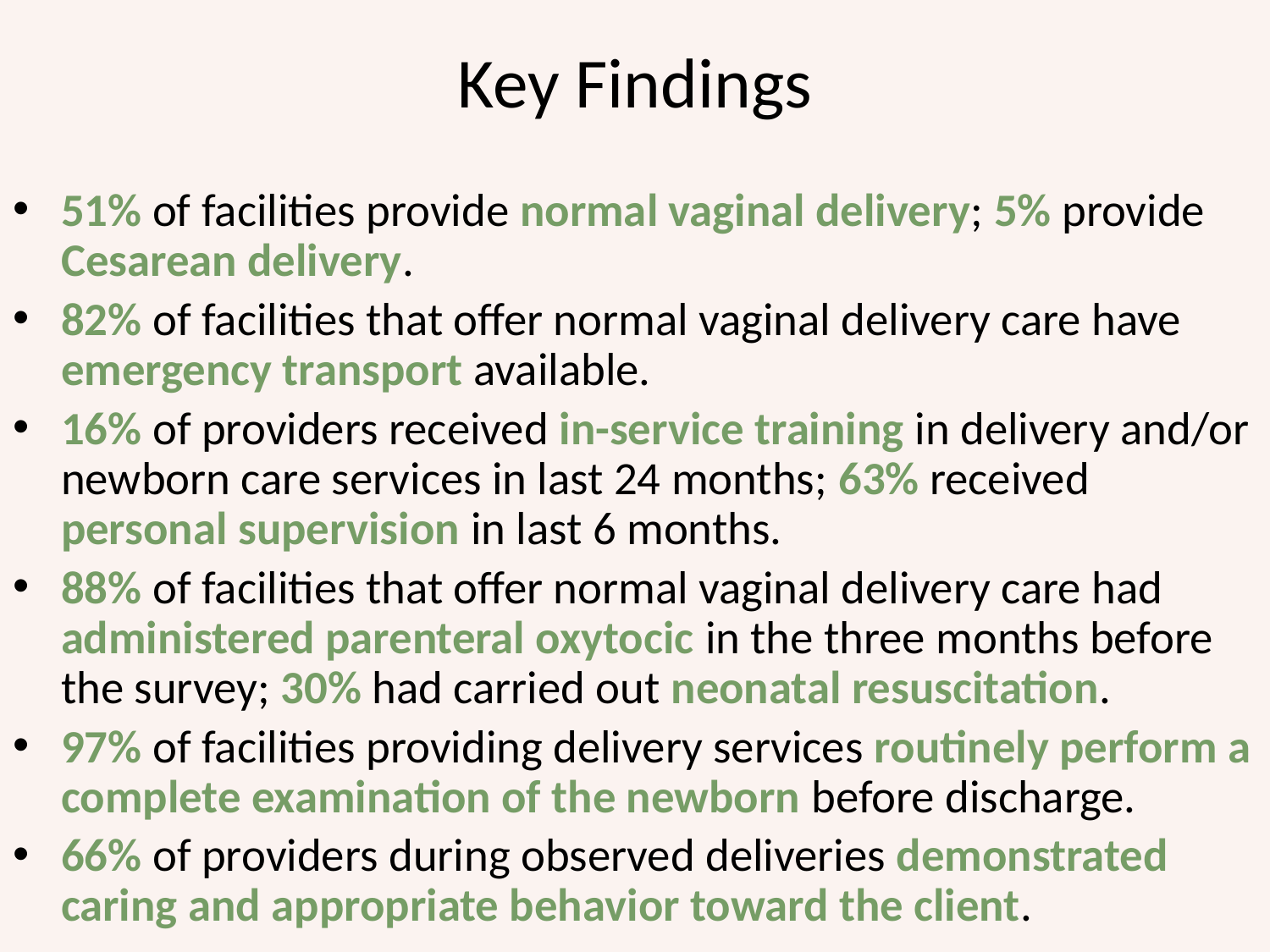

# Key Findings
51% of facilities provide normal vaginal delivery; 5% provide Cesarean delivery.
82% of facilities that offer normal vaginal delivery care have emergency transport available.
16% of providers received in-service training in delivery and/or newborn care services in last 24 months; 63% received personal supervision in last 6 months.
88% of facilities that offer normal vaginal delivery care had administered parenteral oxytocic in the three months before the survey; 30% had carried out neonatal resuscitation.
97% of facilities providing delivery services routinely perform a complete examination of the newborn before discharge.
66% of providers during observed deliveries demonstrated caring and appropriate behavior toward the client.